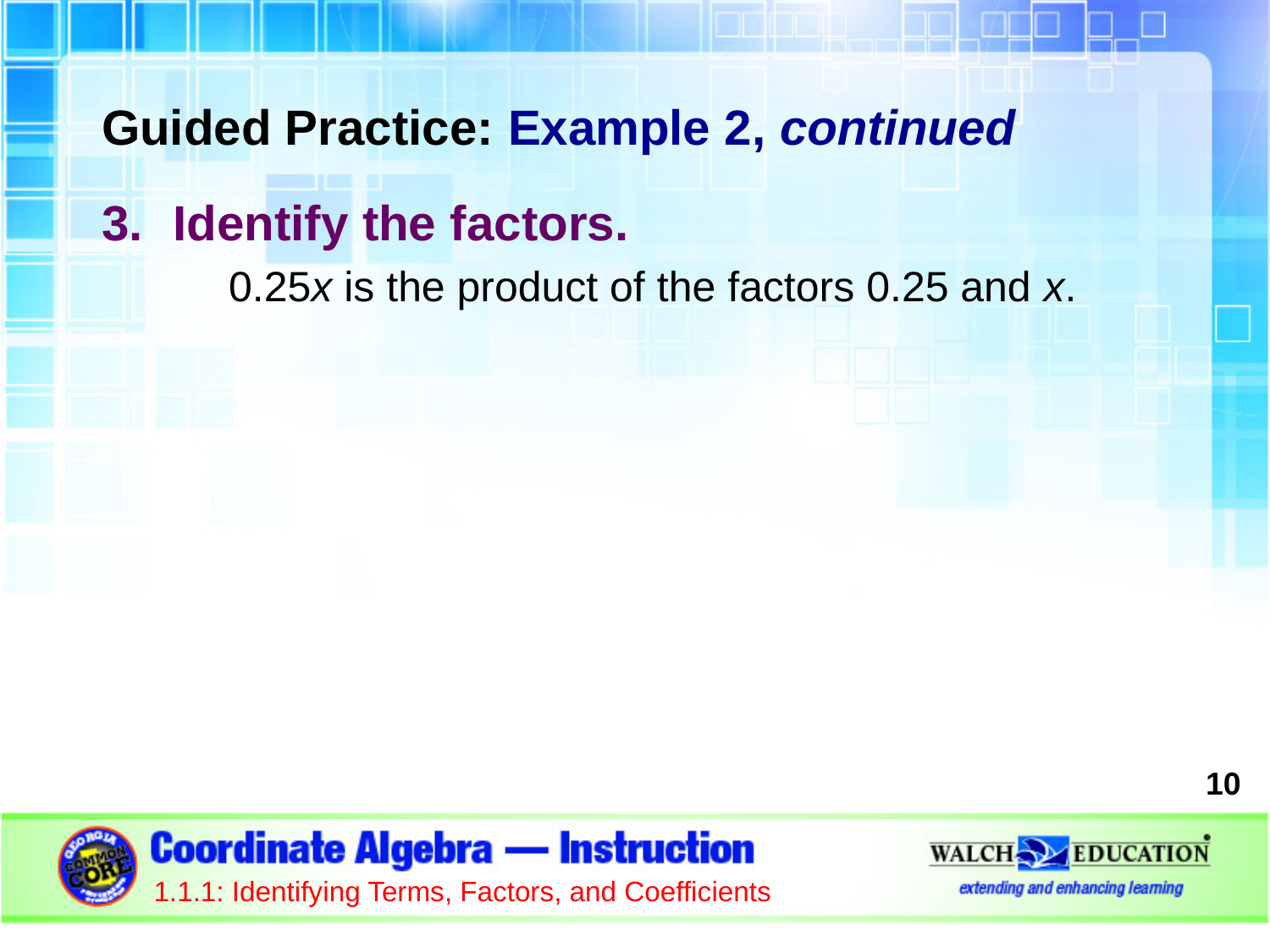

Guided Practice: Example 2, continued

Identify the factors.
	0.25x is the product of the factors 0.25 and x.
10
1.1.1: Identifying Terms, Factors, and Coefficients